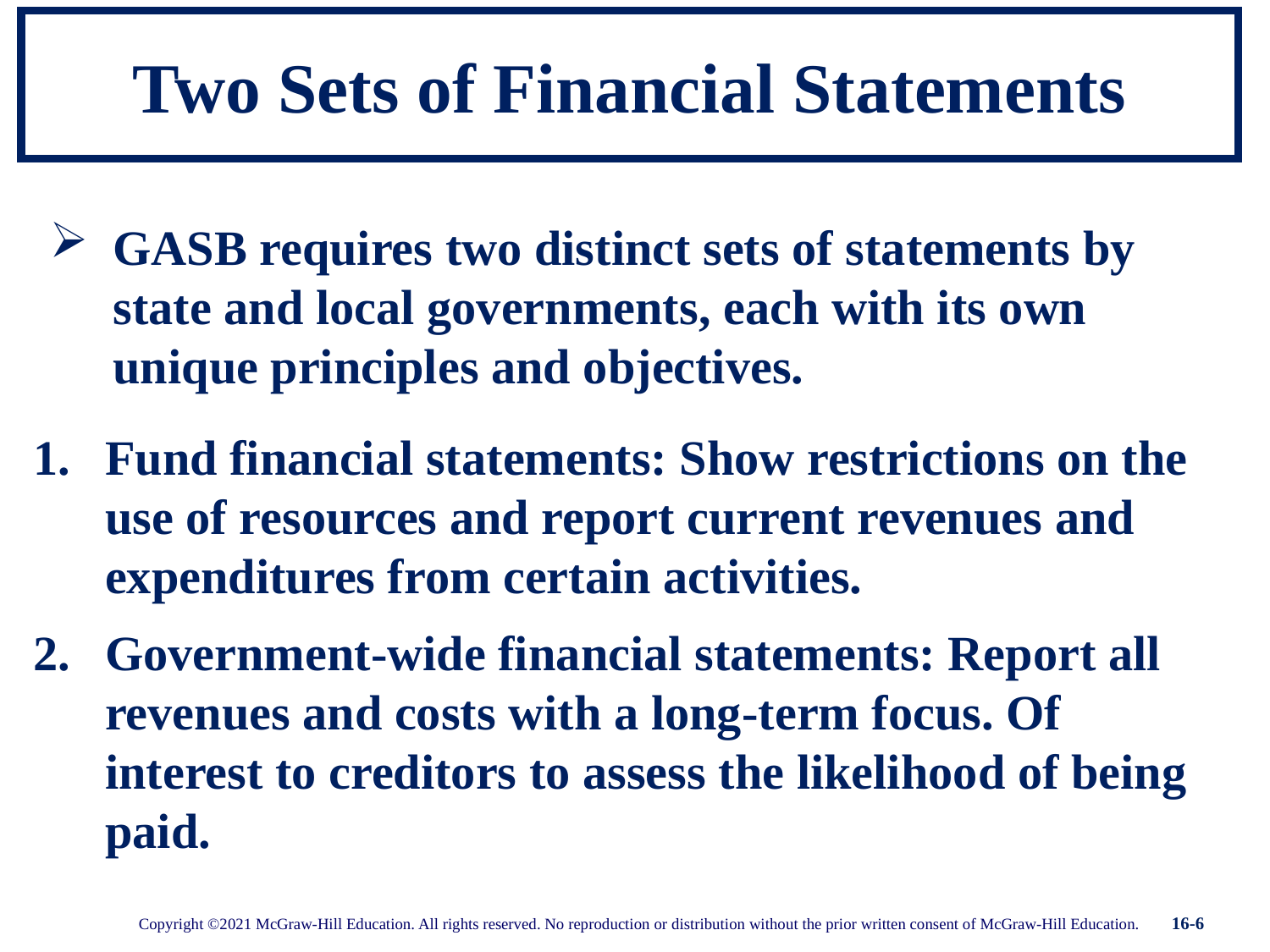

# Two Sets of Financial Statements
GASB requires two distinct sets of statements by state and local governments, each with its own unique principles and objectives.
Fund financial statements: Show restrictions on the use of resources and report current revenues and expenditures from certain activities.
Government-wide financial statements: Report all revenues and costs with a long-term focus. Of interest to creditors to assess the likelihood of being paid.
16-6
Copyright ©2021 McGraw-Hill Education. All rights reserved. No reproduction or distribution without the prior written consent of McGraw-Hill Education.